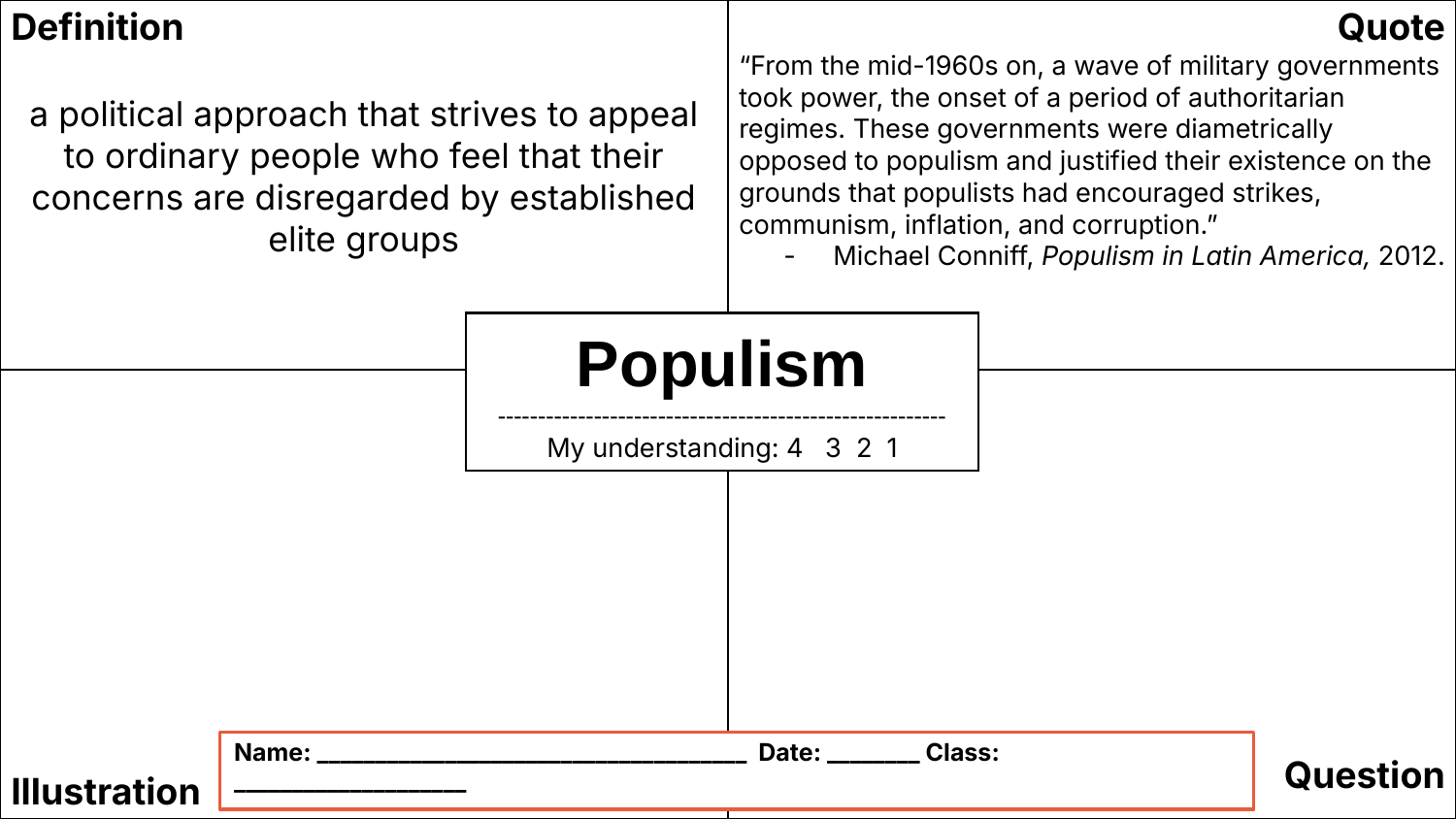

| Definition a political approach that strives to appeal to ordinary people who feel that their concerns are disregarded by established elite groups | Quote “From the mid-1960s on, a wave of military governments took power, the onset of a period of authoritarian regimes. These governments were diametrically opposed to populism and justified their existence on the grounds that populists had encouraged strikes, communism, inflation, and corruption.” Michael Conniff, Populism in Latin America, 2012. |
| --- | --- |
| Illustration | Imp Question |
Populism
--------------------------------------------------------
My understanding: 4   3  2  1
Name: _____________________________________  Date: ________ Class: ____________________